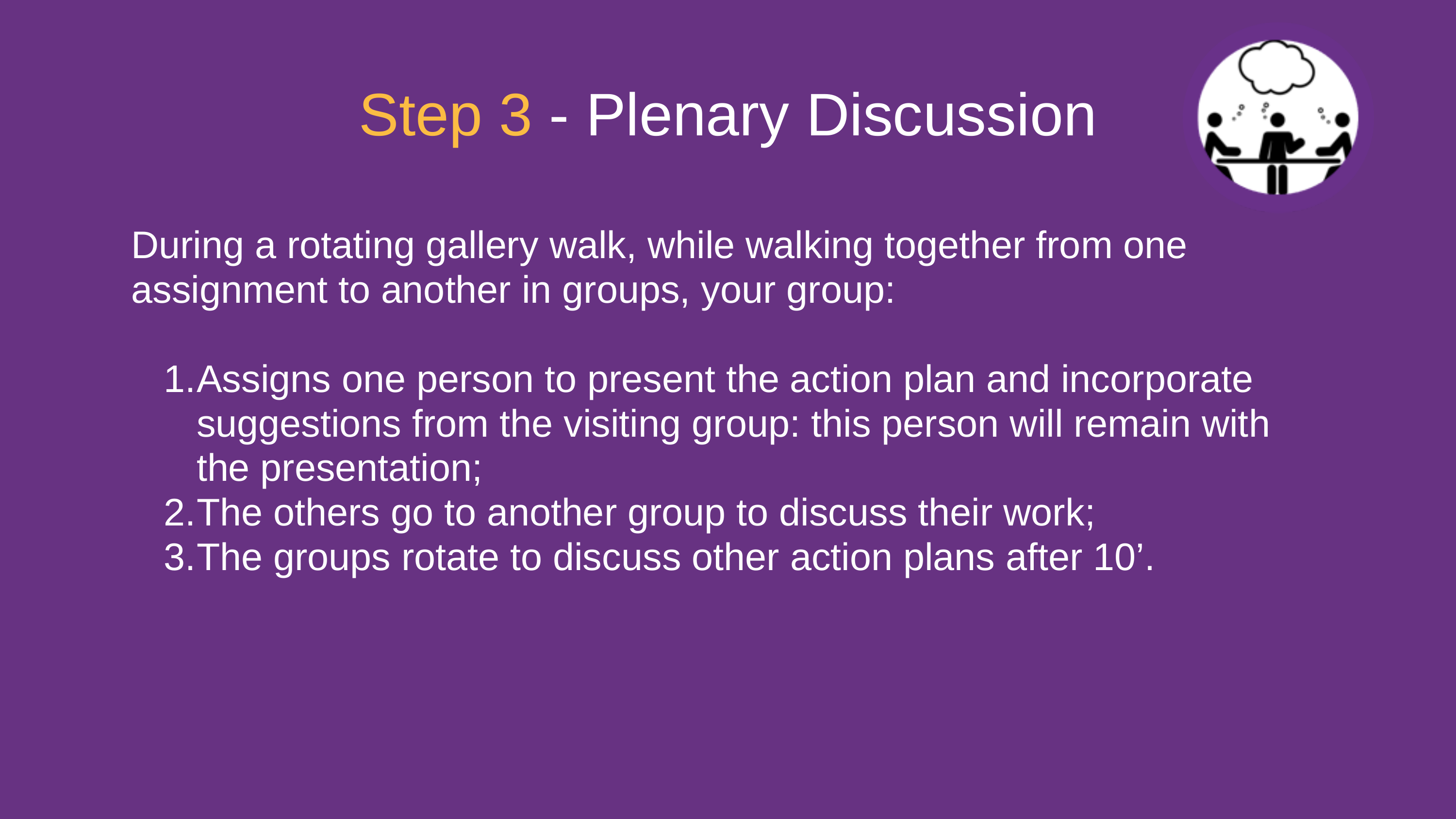

Step 3 - Plenary Discussion
During a rotating gallery walk, while walking together from one assignment to another in groups, your group:

Assigns one person to present the action plan and incorporate suggestions from the visiting group: this person will remain with the presentation;
The others go to another group to discuss their work;
The groups rotate to discuss other action plans after 10’.